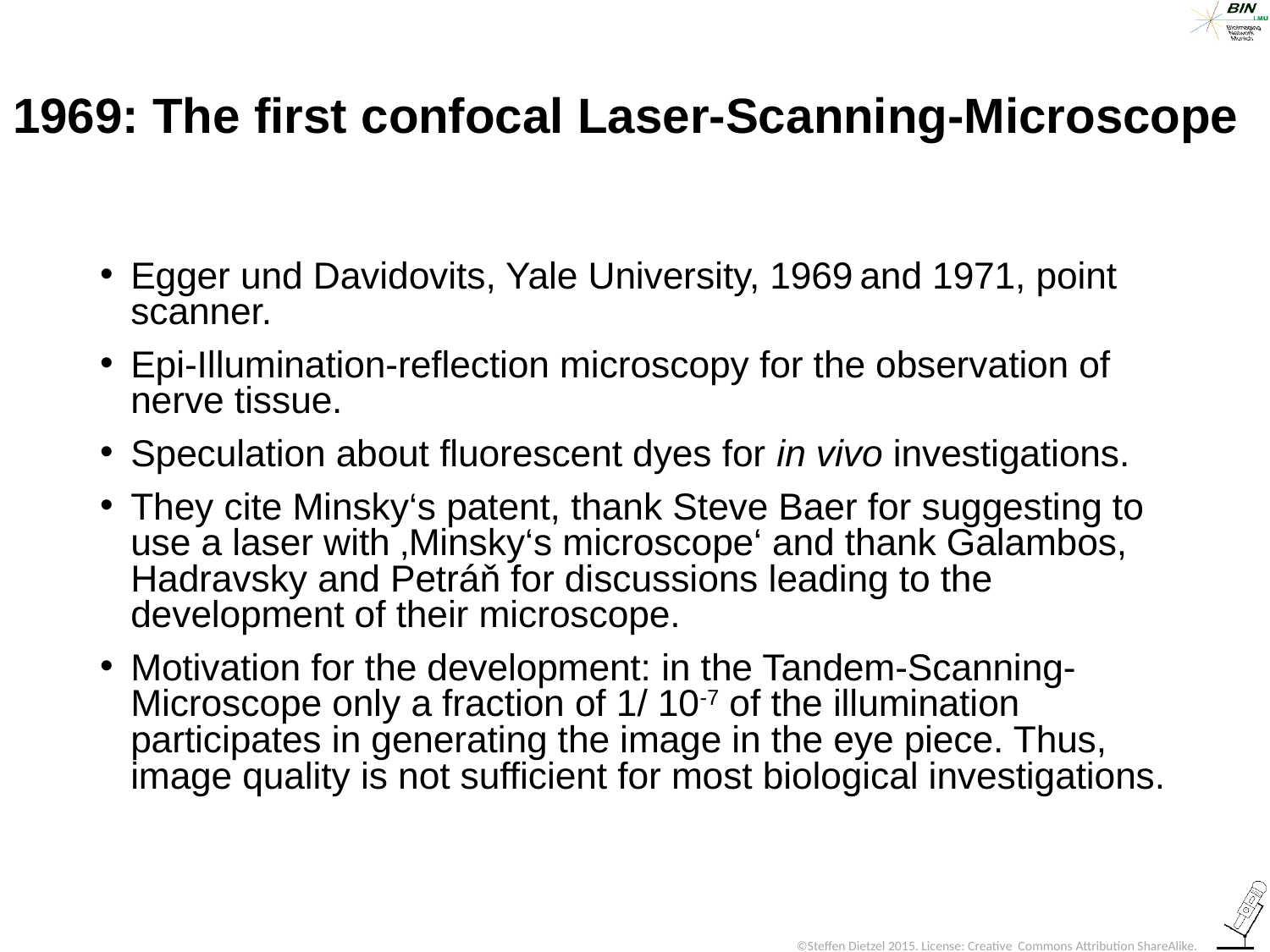

Egger und Davidovits, Yale University, 1969 and 1971, point scanner.
Epi-Illumination-reflection microscopy for the observation of nerve tissue.
Speculation about fluorescent dyes for in vivo investigations.
They cite Minsky‘s patent, thank Steve Baer for suggesting to use a laser with ‚Minsky‘s microscope‘ and thank Galambos, Hadravsky and Petráň for discussions leading to the development of their microscope.
Motivation for the development: in the Tandem-Scanning-Microscope only a fraction of 1/ 10-7 of the illumination participates in generating the image in the eye piece. Thus, image quality is not sufficient for most biological investigations.
1969: The first confocal Laser-Scanning-Microscope